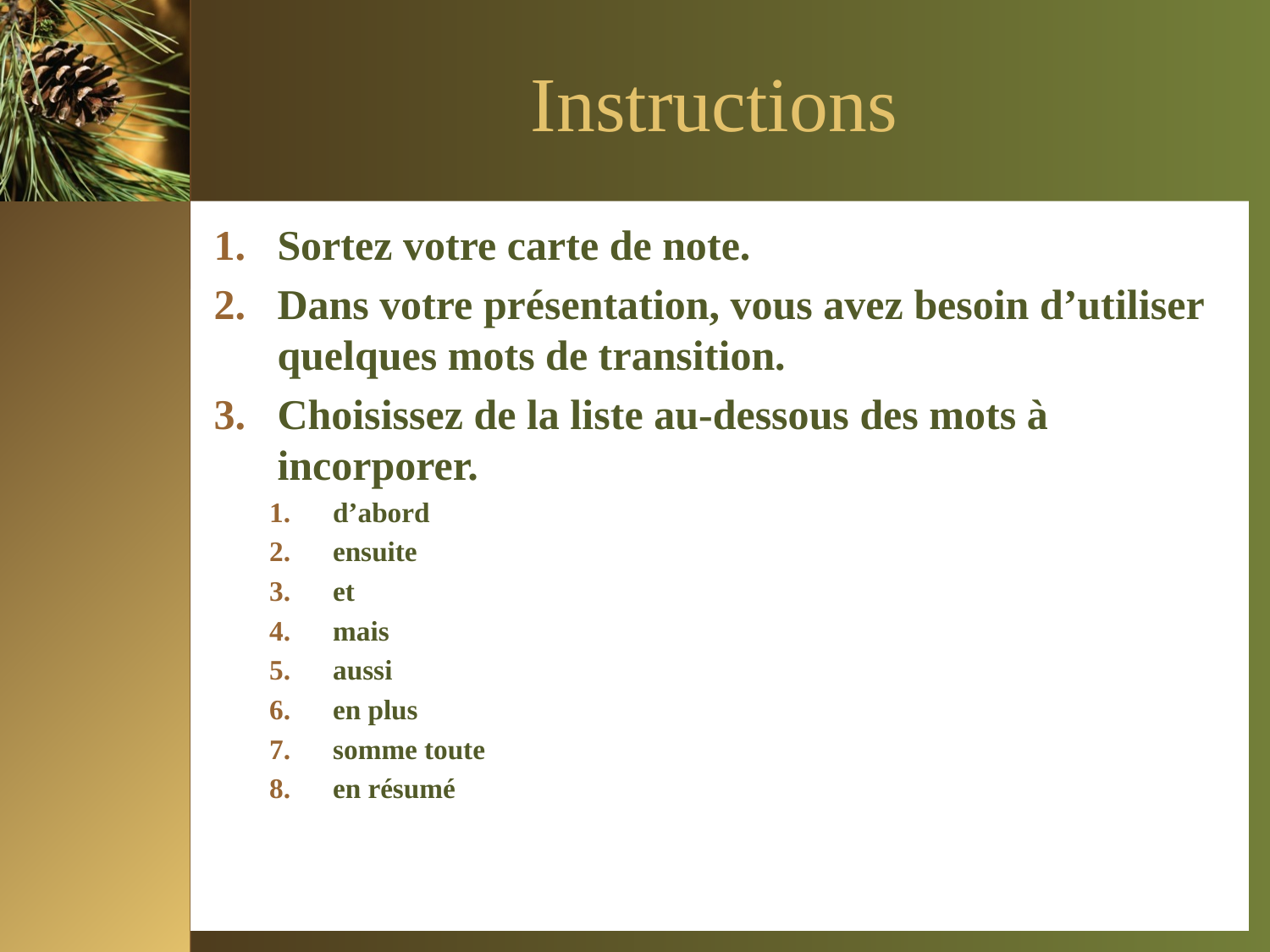

# Instructions
Sortez votre carte de note.
Dans votre présentation, vous avez besoin d’utiliser quelques mots de transition.
Choisissez de la liste au-dessous des mots à incorporer.
d’abord
ensuite
et
mais
aussi
en plus
somme toute
en résumé